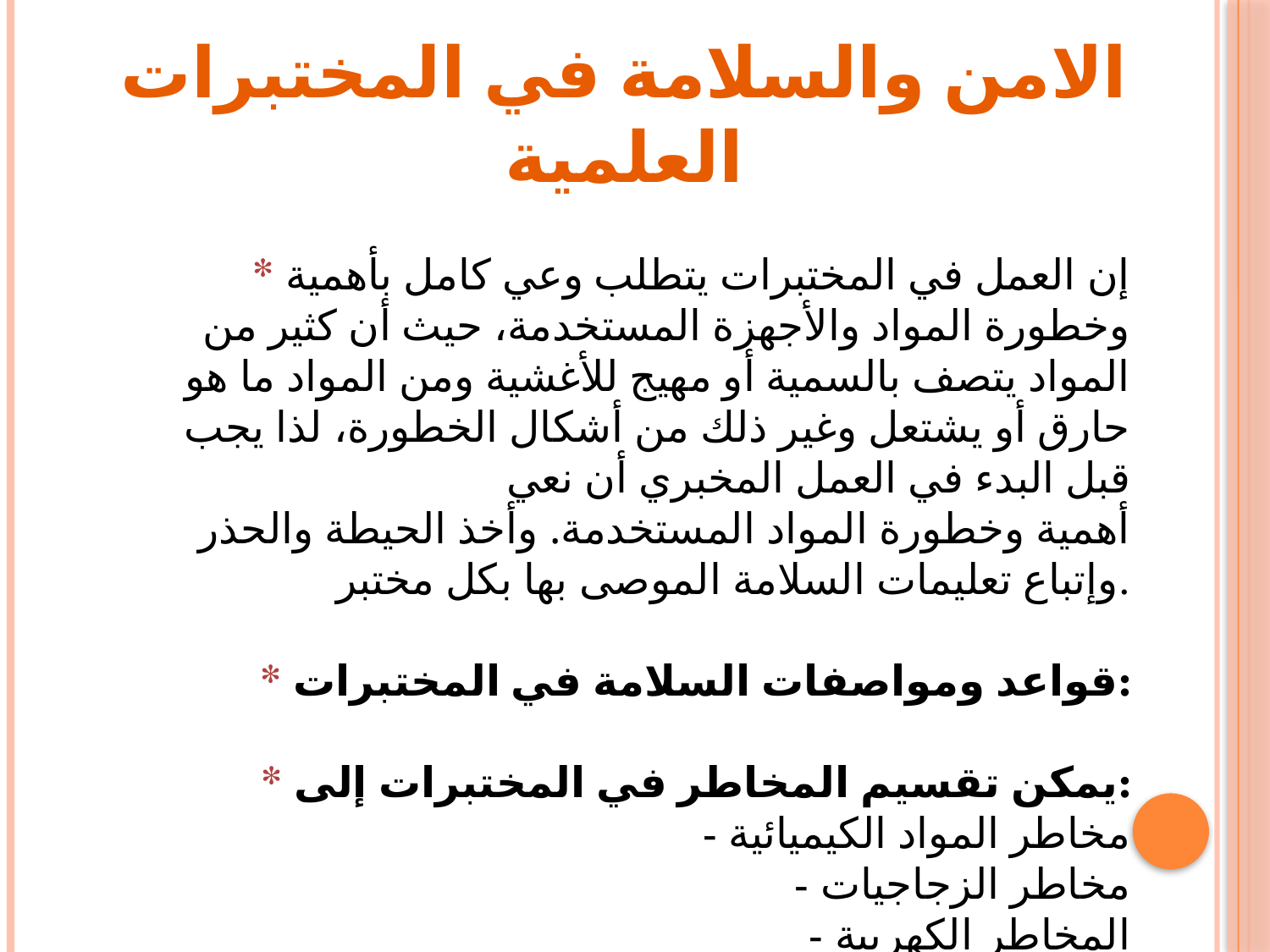

الامن والسلامة في المختبرات العلمية

* إن العمل في المختبرات يتطلب وعي كامل بأهمية وخطورة المواد والأجهزة المستخدمة، حيث أن كثير من المواد يتصف بالسمية أو مهيج للأغشية ومن المواد ما هو حارق أو يشتعل وغير ذلك من أشكال الخطورة، لذا يجب قبل البدء في العمل المخبري أن نعي
أهمية وخطورة المواد المستخدمة. وأخذ الحيطة والحذر وإتباع تعليمات السلامة الموصى بها بكل مختبر.

* قواعد ومواصفات السلامة في المختبرات:

* يمكن تقسيم المخاطر في المختبرات إلى:
- مخاطر المواد الكيميائية
- مخاطر الزجاجيات
- المخاطر الكهربية
- مخاطر حيوية
 ارشادات السلامة لكل نوع من المخاطر..